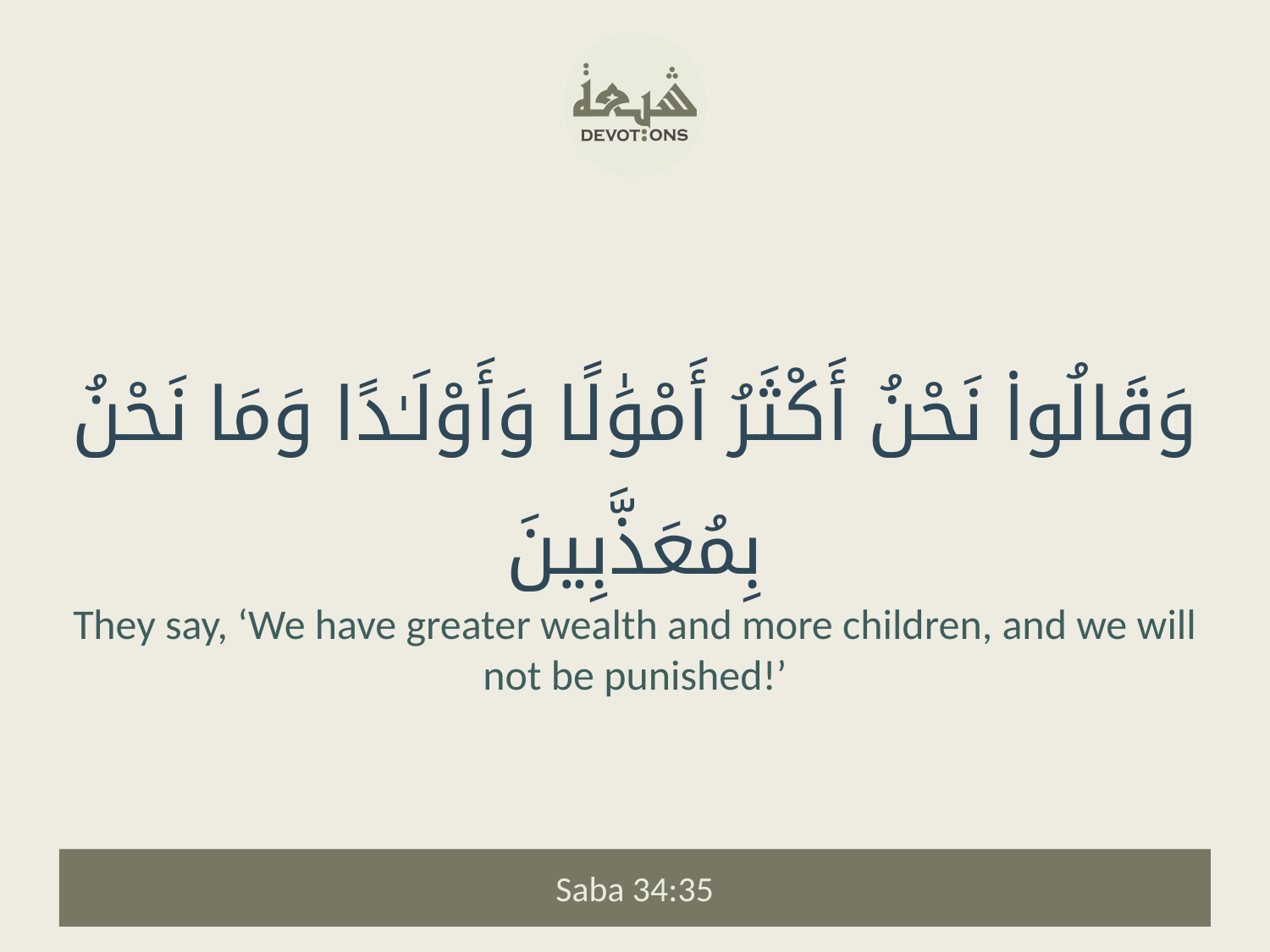

وَقَالُوا۟ نَحْنُ أَكْثَرُ أَمْوَٰلًا وَأَوْلَـٰدًا وَمَا نَحْنُ بِمُعَذَّبِينَ
They say, ‘We have greater wealth and more children, and we will not be punished!’
Saba 34:35